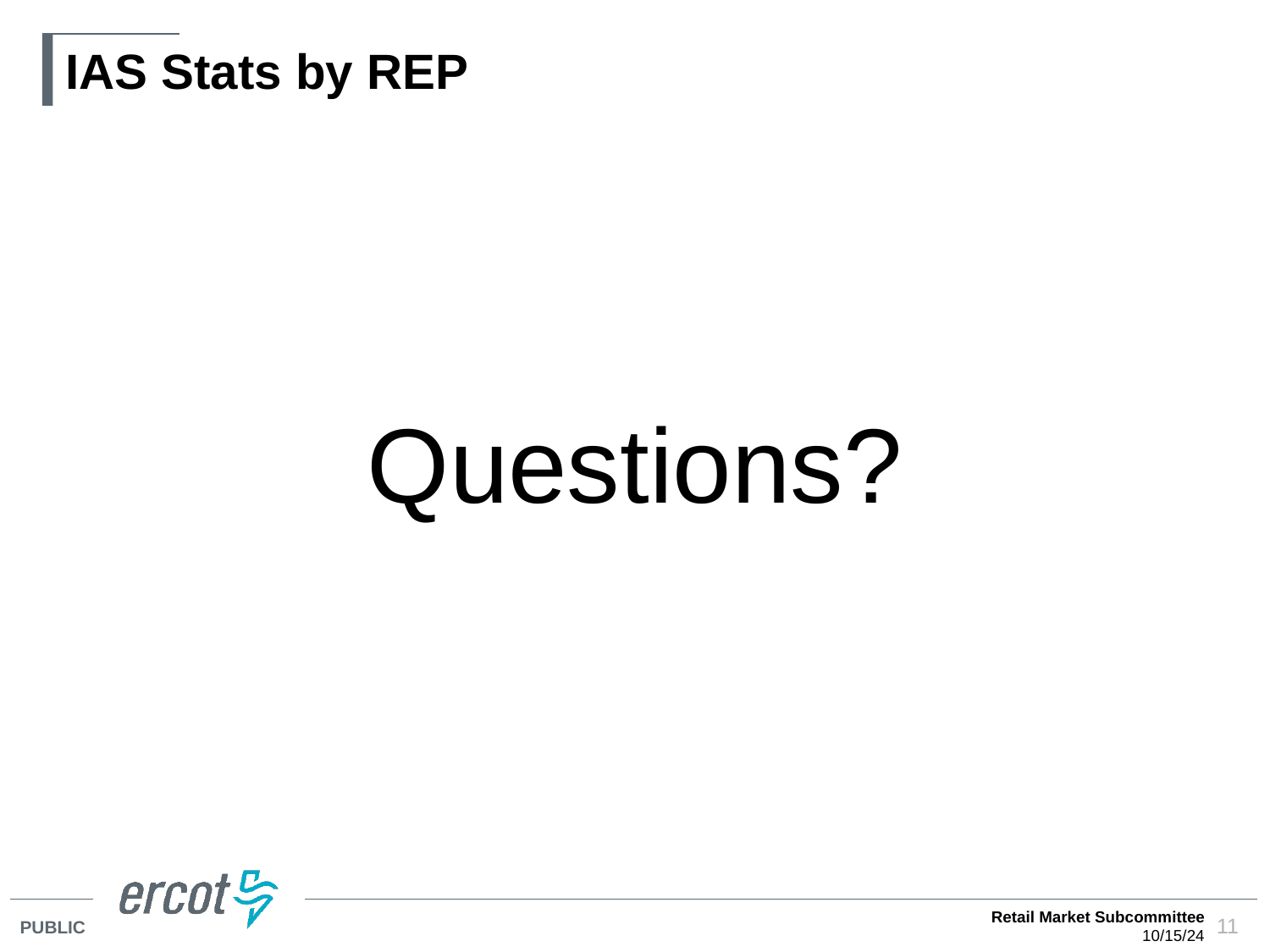

# IAS Stats by REP

Questions?

Retail Market Subcommittee
10/15/24
11